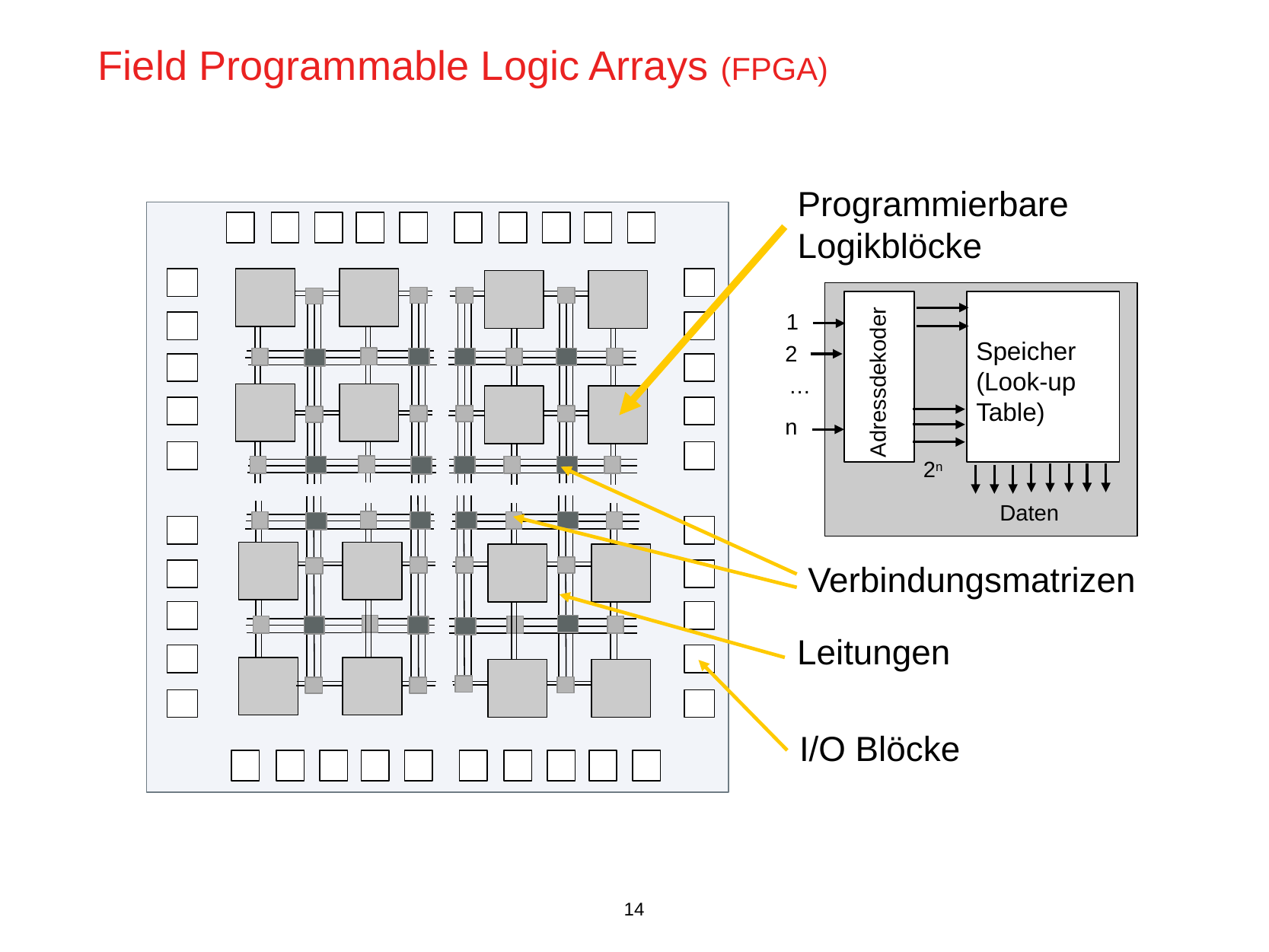

# Field Programmable Logic Arrays (FPGA)
Programmierbare Logikblöcke

1

Speicher
(Look-up Table)
2

Adressdekoder
…
n

2n

Daten

Verbindungsmatrizen

Leitungen

I/O Blöcke
14